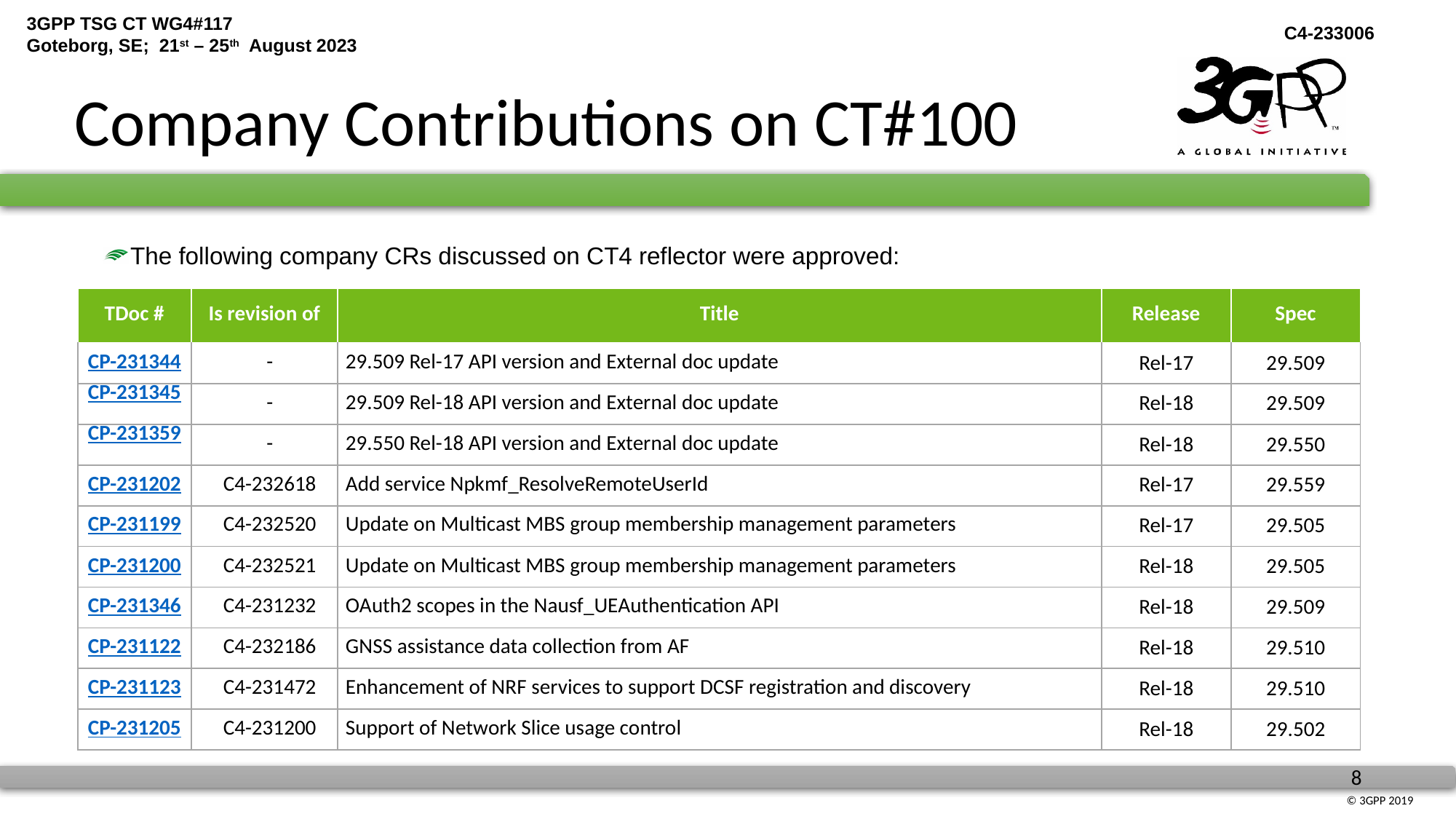

# Company Contributions on CT#100
The following company CRs discussed on CT4 reflector were approved:

| TDoc # | Is revision of | Title | Release | Spec |
| --- | --- | --- | --- | --- |
| CP-231344 | - | 29.509 Rel-17 API version and External doc update | Rel-17 | 29.509 |
| CP-231345 | - | 29.509 Rel-18 API version and External doc update | Rel-18 | 29.509 |
| CP-231359 | - | 29.550 Rel-18 API version and External doc update | Rel-18 | 29.550 |
| CP-231202 | C4-232618 | Add service Npkmf\_ResolveRemoteUserId | Rel-17 | 29.559 |
| CP-231199 | C4-232520 | Update on Multicast MBS group membership management parameters | Rel-17 | 29.505 |
| CP-231200 | C4-232521 | Update on Multicast MBS group membership management parameters | Rel-18 | 29.505 |
| CP-231346 | C4-231232 | OAuth2 scopes in the Nausf\_UEAuthentication API | Rel-18 | 29.509 |
| CP-231122 | C4-232186 | GNSS assistance data collection from AF | Rel-18 | 29.510 |
| CP-231123 | C4-231472 | Enhancement of NRF services to support DCSF registration and discovery | Rel-18 | 29.510 |
| CP-231205 | C4-231200 | Support of Network Slice usage control | Rel-18 | 29.502 |